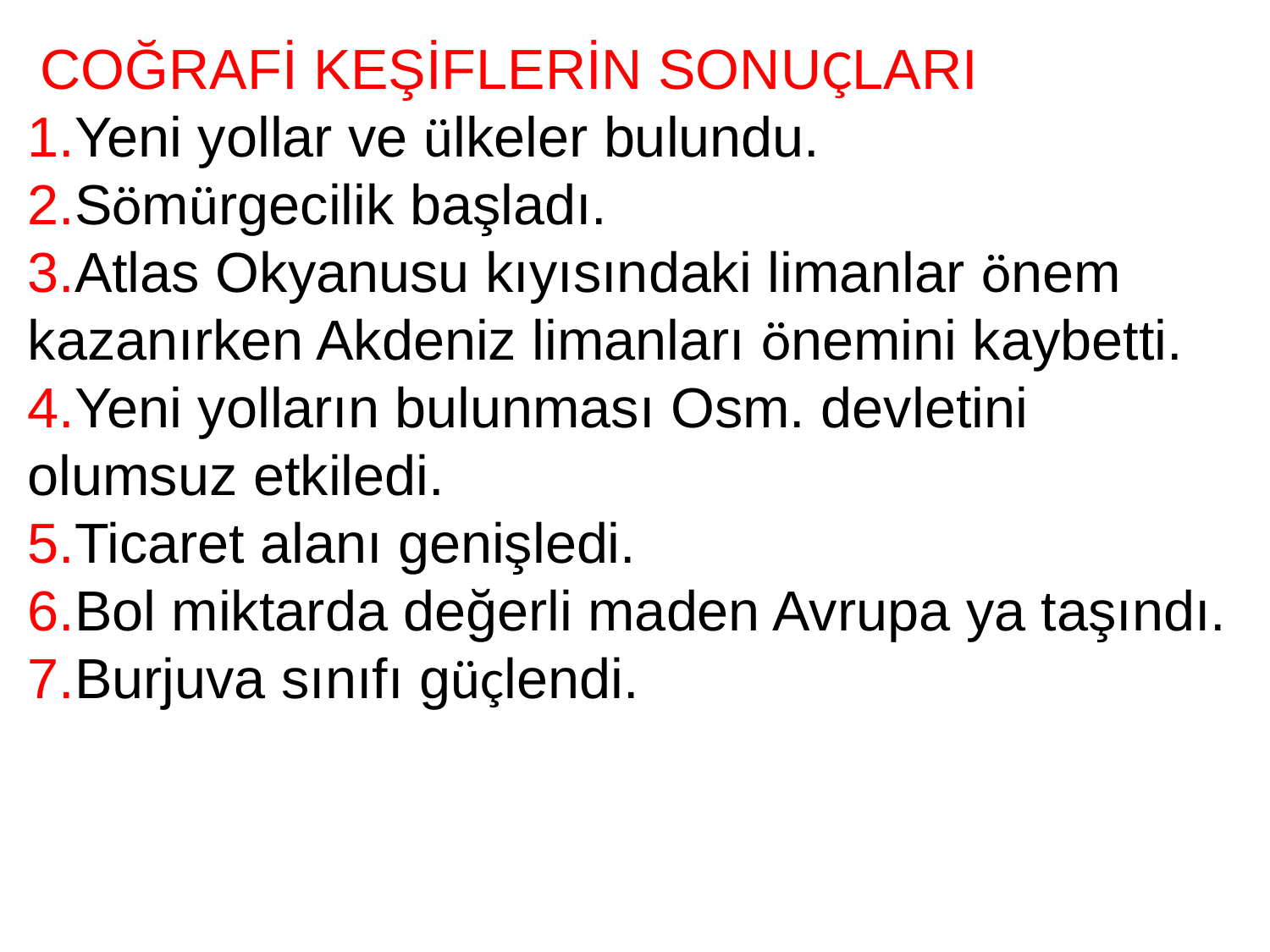

COĞRAFİ KEŞİFLERİN SONUÇLARI
1.Yeni yollar ve ülkeler bulundu.
2.Sömürgecilik başladı.
3.Atlas Okyanusu kıyısındaki limanlar önem kazanırken Akdeniz limanları önemini kaybetti.
4.Yeni yolların bulunması Osm. devletini olumsuz etkiledi.
5.Ticaret alanı genişledi.
6.Bol miktarda değerli maden Avrupa ya taşındı.
7.Burjuva sınıfı güçlendi.